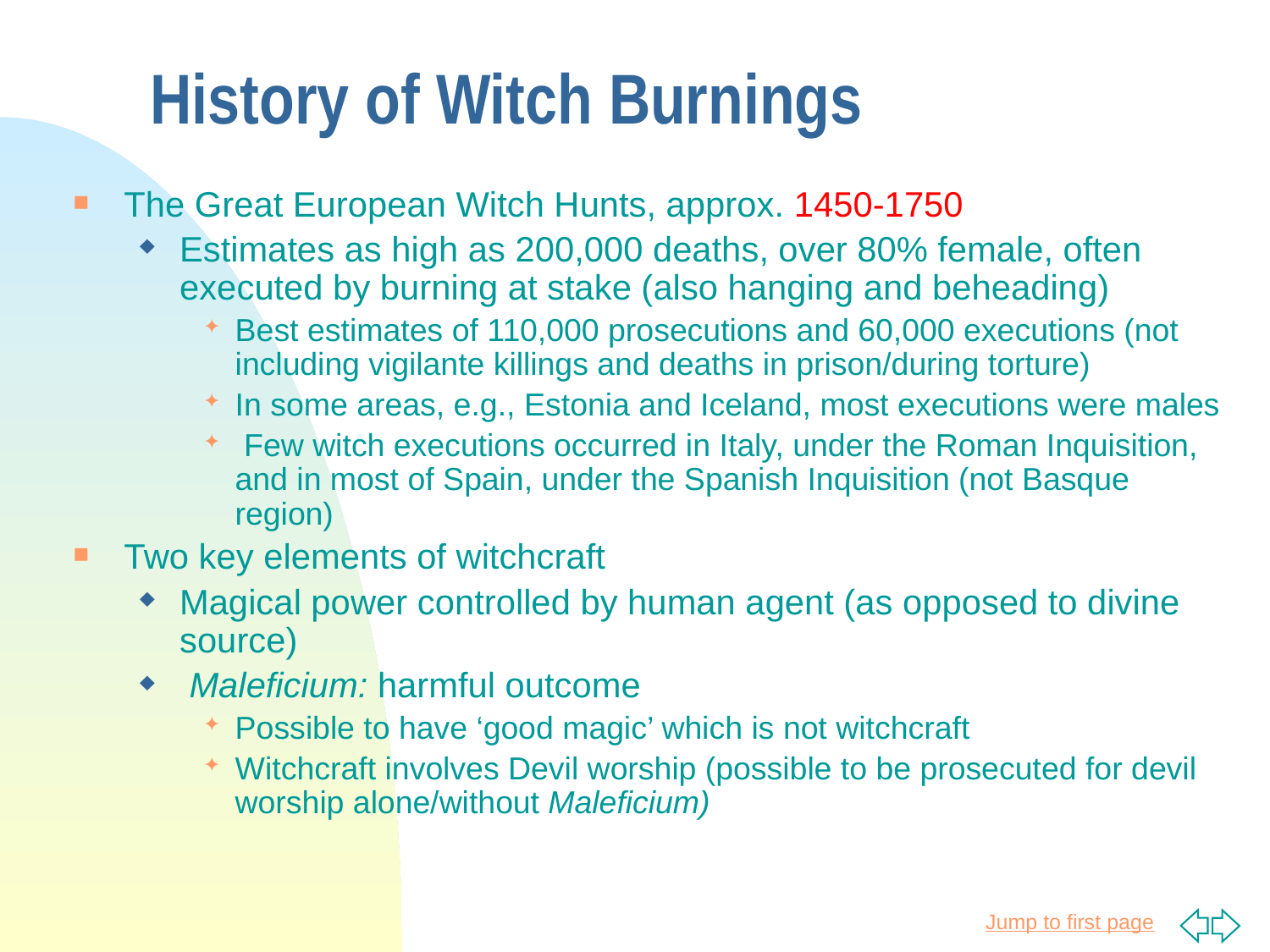

# History of Witch Burnings
The Great European Witch Hunts, approx. 1450-1750
Estimates as high as 200,000 deaths, over 80% female, often executed by burning at stake (also hanging and beheading)
Best estimates of 110,000 prosecutions and 60,000 executions (not including vigilante killings and deaths in prison/during torture)
In some areas, e.g., Estonia and Iceland, most executions were males
 Few witch executions occurred in Italy, under the Roman Inquisition, and in most of Spain, under the Spanish Inquisition (not Basque region)
Two key elements of witchcraft
Magical power controlled by human agent (as opposed to divine source)
 Maleficium: harmful outcome
Possible to have ‘good magic’ which is not witchcraft
Witchcraft involves Devil worship (possible to be prosecuted for devil worship alone/without Maleficium)